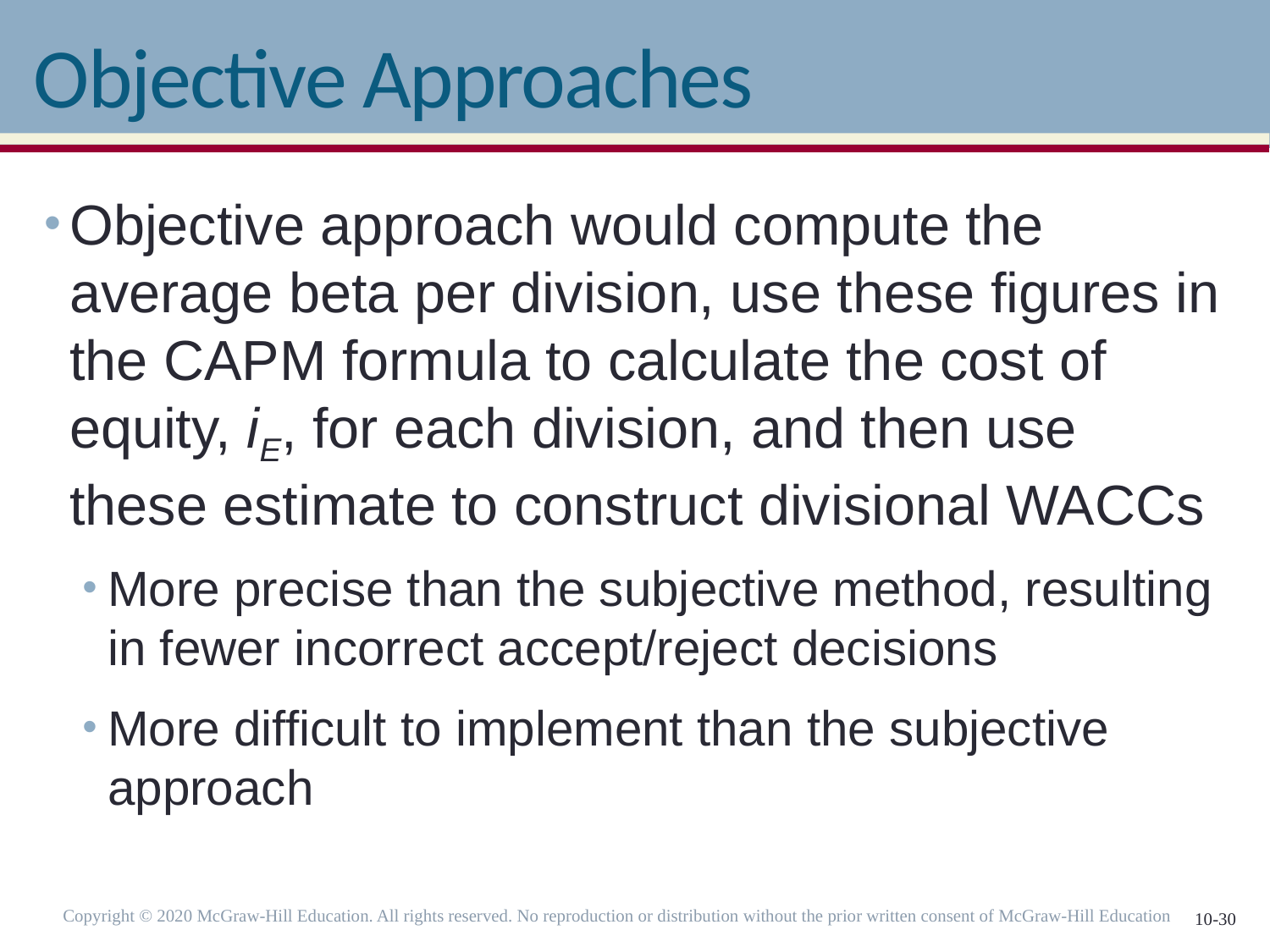

# Objective Approaches
Objective approach would compute the average beta per division, use these figures in the CAPM formula to calculate the cost of equity, iE, for each division, and then use these estimate to construct divisional WACCs
More precise than the subjective method, resulting in fewer incorrect accept/reject decisions
More difficult to implement than the subjective approach
Copyright © 2020 McGraw-Hill Education. All rights reserved. No reproduction or distribution without the prior written consent of McGraw-Hill Education